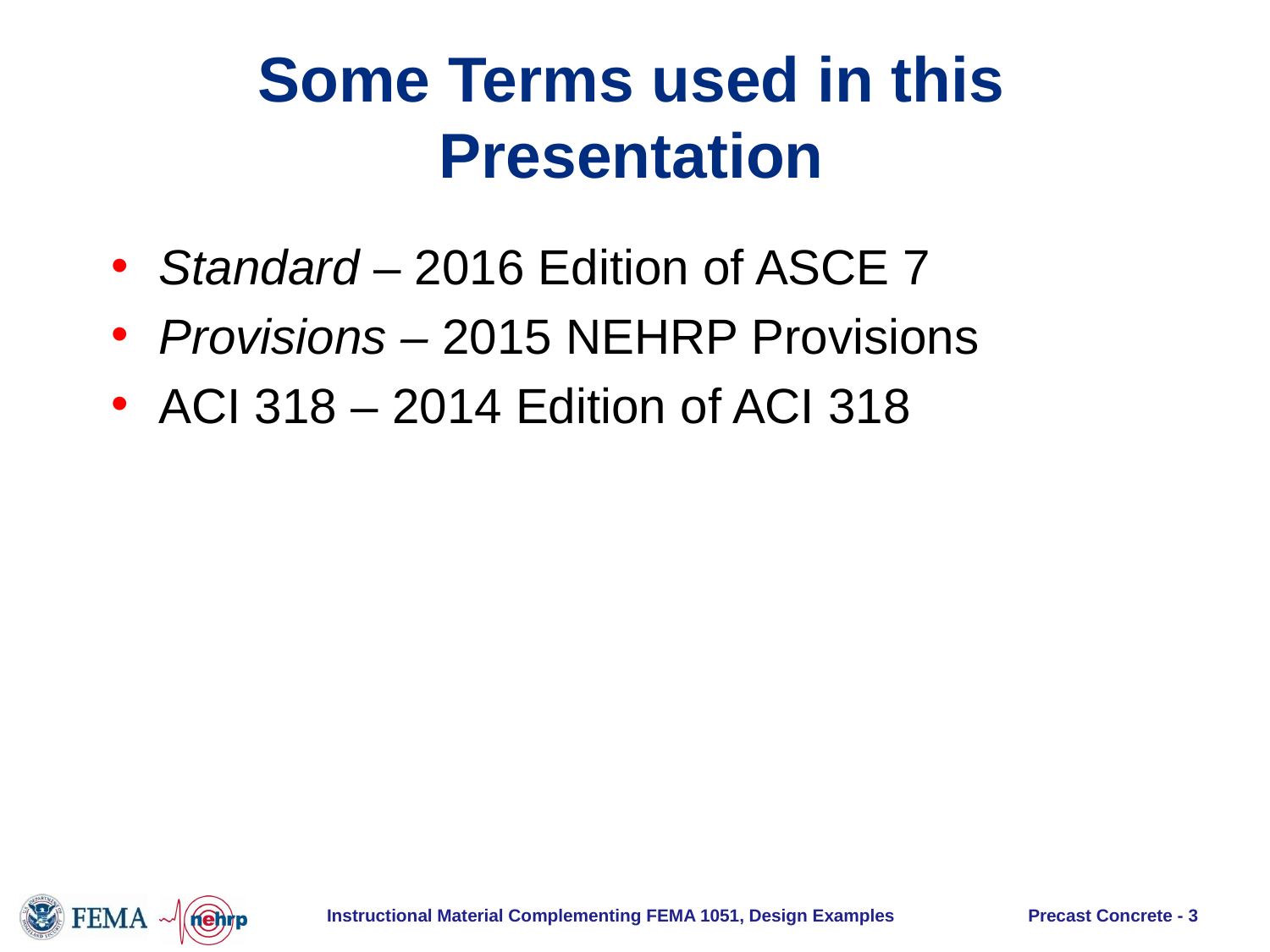

# Some Terms used in this Presentation
Standard – 2016 Edition of ASCE 7
Provisions – 2015 NEHRP Provisions
ACI 318 – 2014 Edition of ACI 318